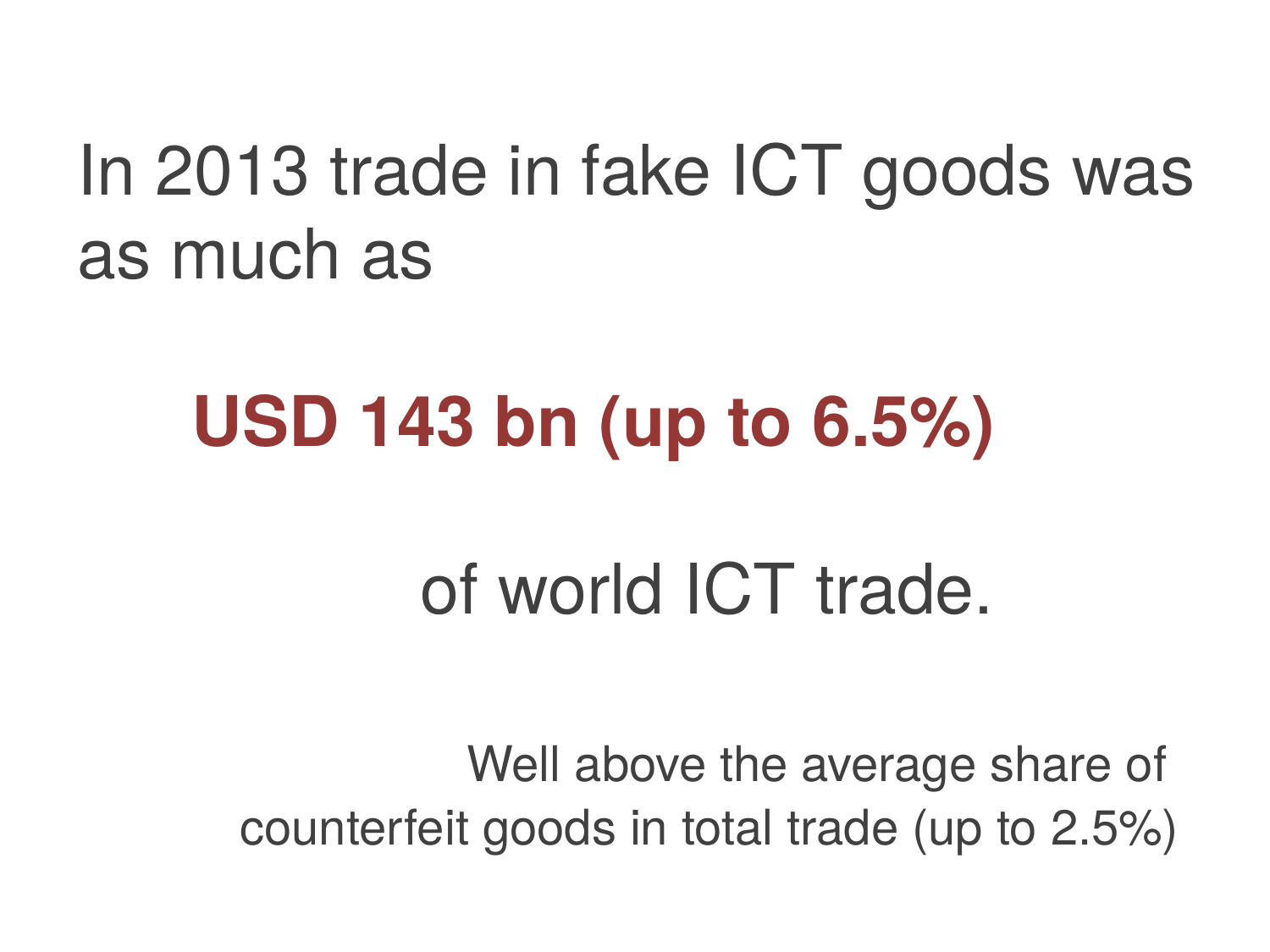

# In 2013 trade in fake ICT goods was as much as USD 143 bn (up to 6.5%) of world ICT trade. Well above the average share of counterfeit goods in total trade (up to 2.5%)